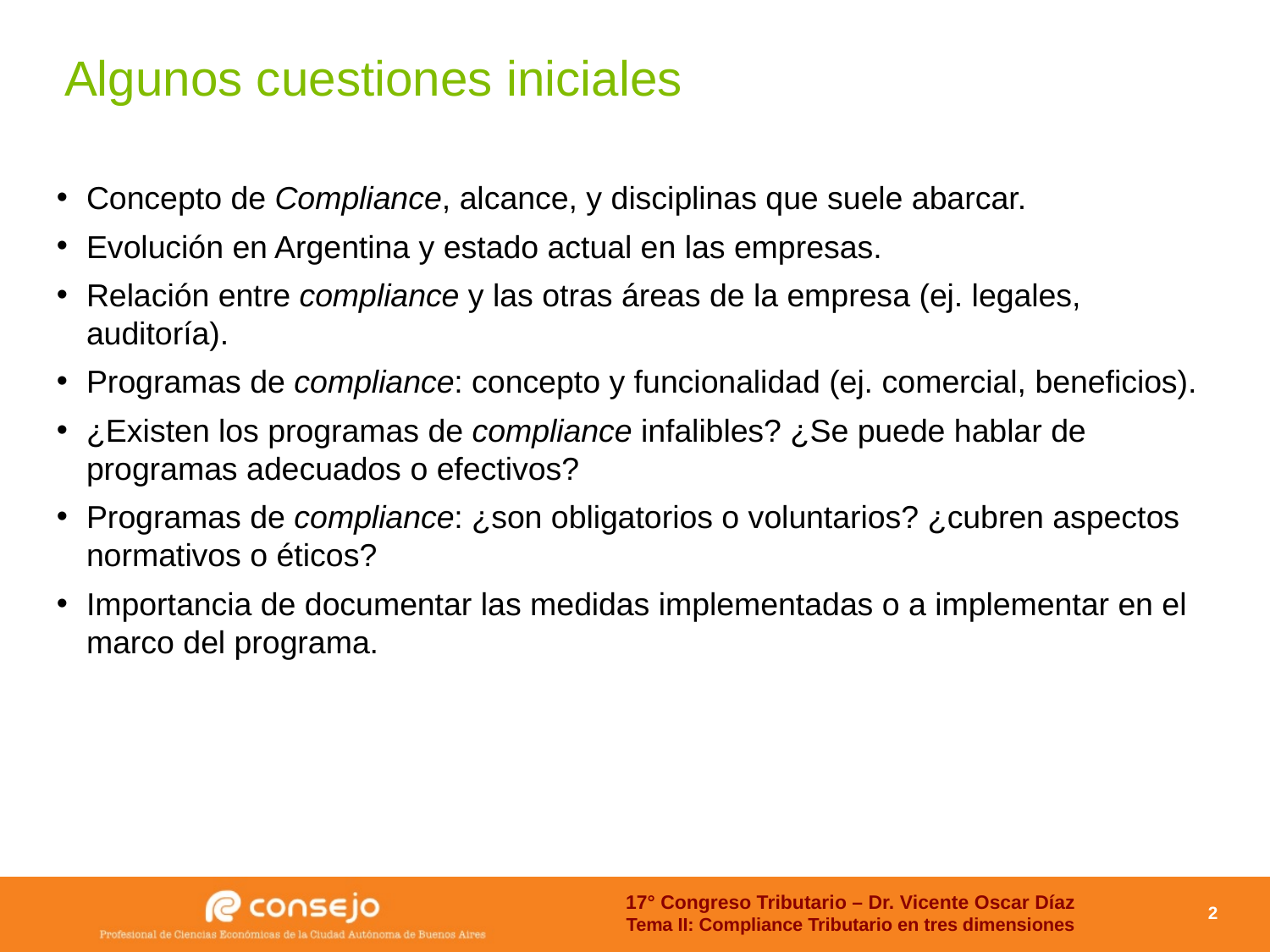

Algunos cuestiones iniciales
Concepto de Compliance, alcance, y disciplinas que suele abarcar.
Evolución en Argentina y estado actual en las empresas.
Relación entre compliance y las otras áreas de la empresa (ej. legales, auditoría).
Programas de compliance: concepto y funcionalidad (ej. comercial, beneficios).
¿Existen los programas de compliance infalibles? ¿Se puede hablar de programas adecuados o efectivos?
Programas de compliance: ¿son obligatorios o voluntarios? ¿cubren aspectos normativos o éticos?
Importancia de documentar las medidas implementadas o a implementar en el marco del programa.